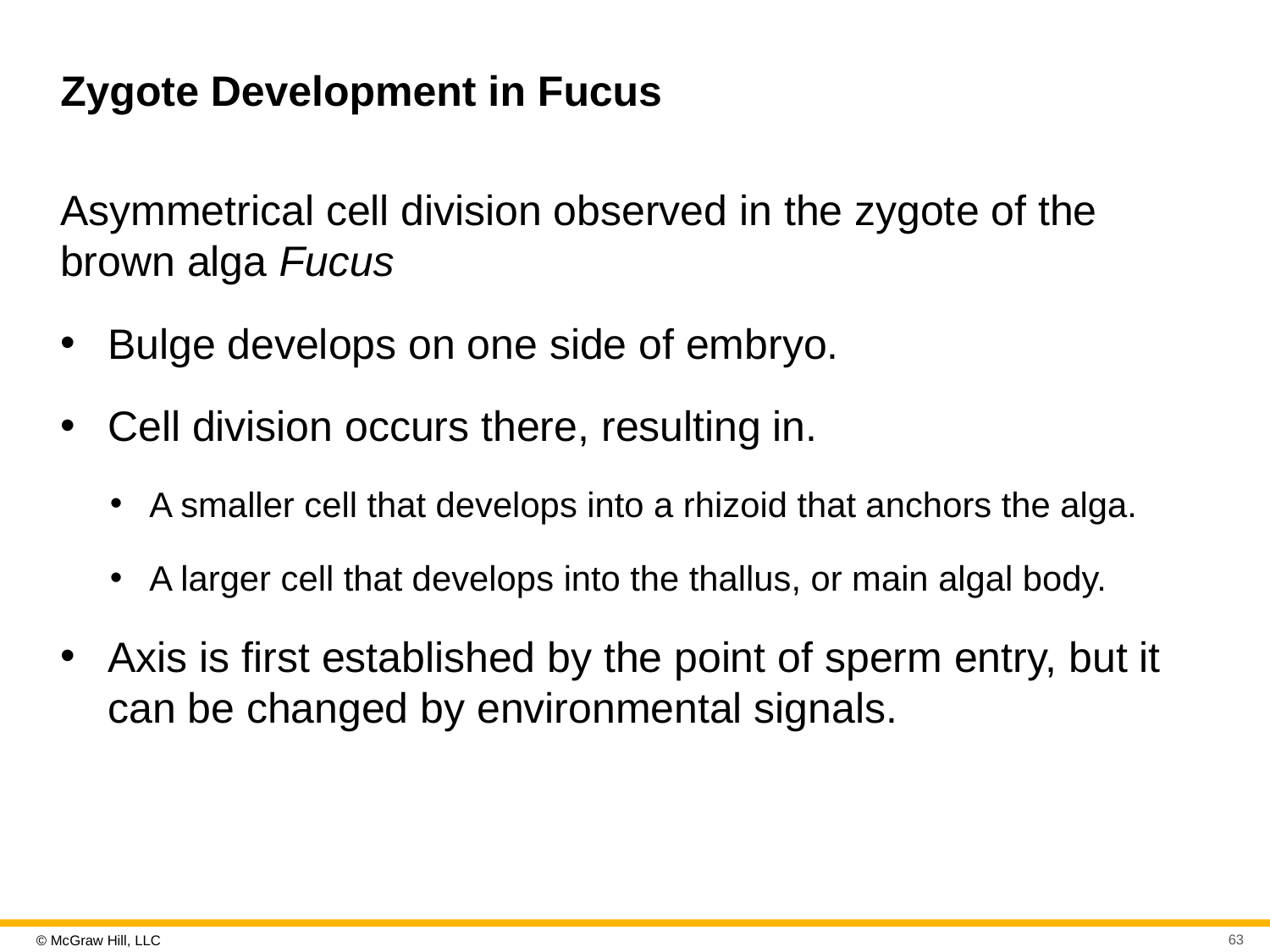

# Zygote Development in Fucus
Asymmetrical cell division observed in the zygote of the brown alga Fucus
Bulge develops on one side of embryo.
Cell division occurs there, resulting in.
A smaller cell that develops into a rhizoid that anchors the alga.
A larger cell that develops into the thallus, or main algal body.
Axis is first established by the point of sperm entry, but it can be changed by environmental signals.
63